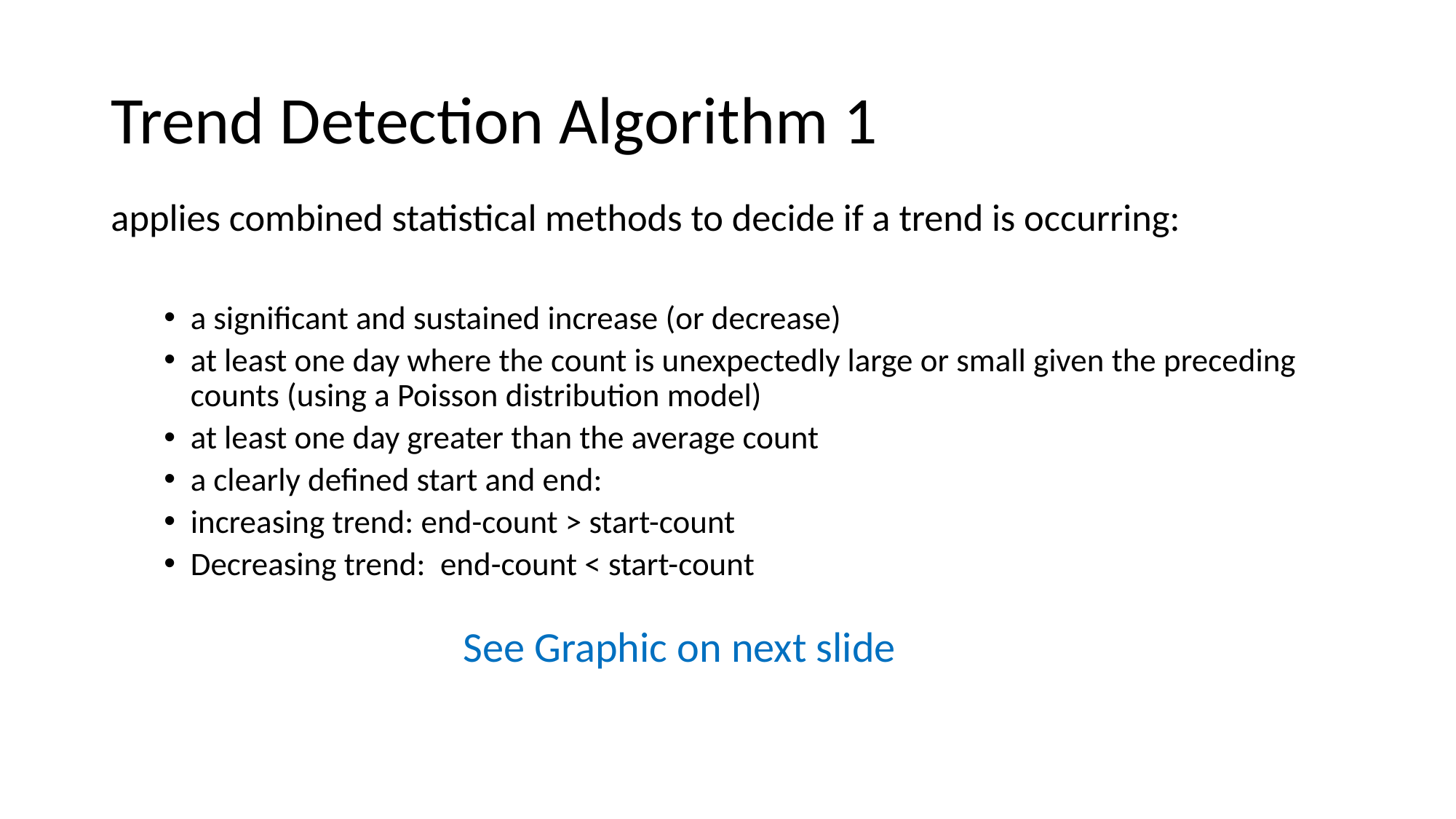

# Trend Detection Algorithm 1
applies combined statistical methods to decide if a trend is occurring:

a significant and sustained increase (or decrease)
at least one day where the count is unexpectedly large or small given the preceding counts (using a Poisson distribution model)
at least one day greater than the average count
a clearly defined start and end:
increasing trend: end-count > start-count
Decreasing trend:  end-count < start-count
See Graphic on next slide